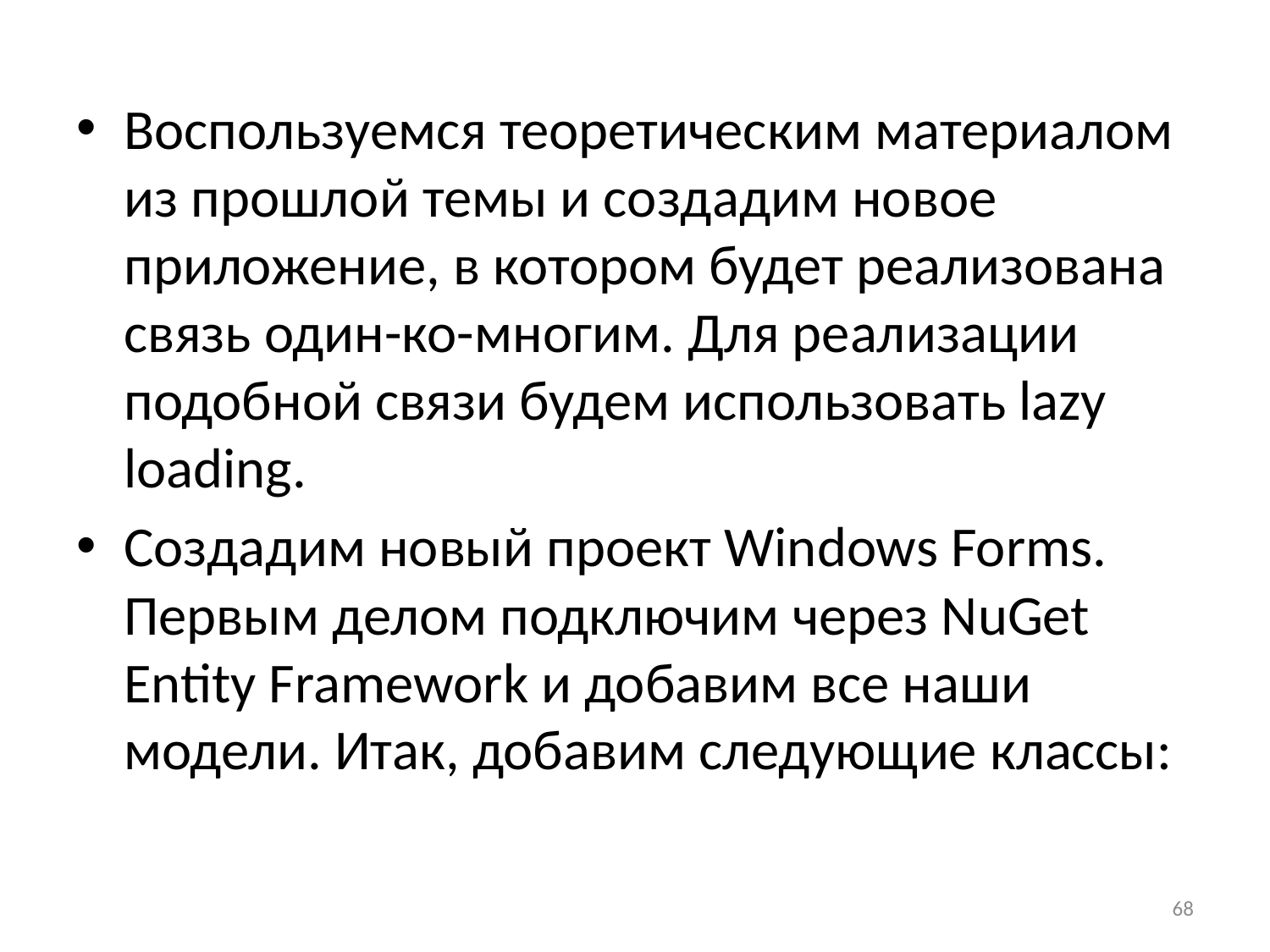

Воспользуемся теоретическим материалом из прошлой темы и создадим новое приложение, в котором будет реализована связь один-ко-многим. Для реализации подобной связи будем использовать lazy loading.
Создадим новый проект Windows Forms. Первым делом подключим через NuGet Entity Framework и добавим все наши модели. Итак, добавим следующие классы:

68